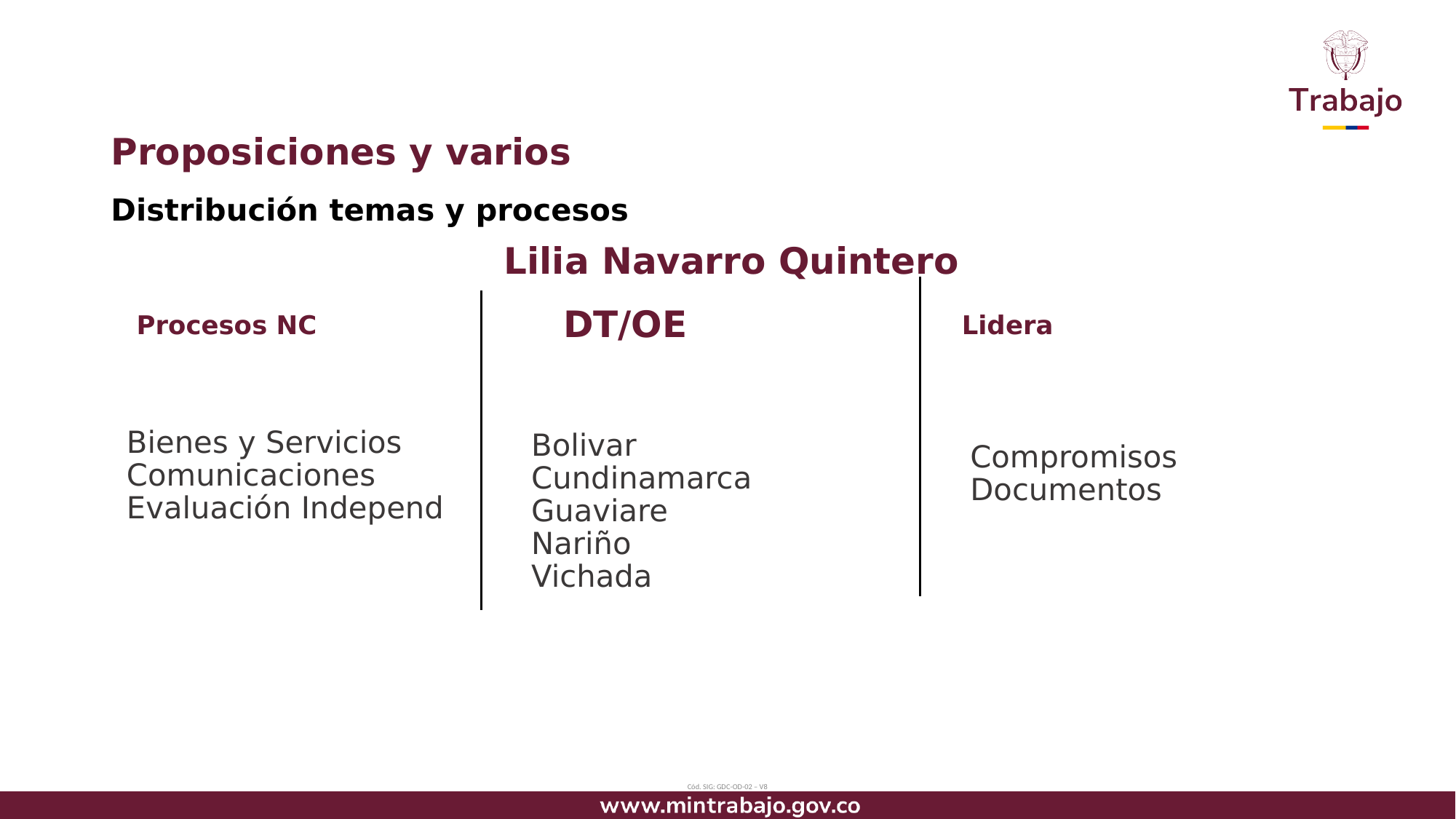

# Proposiciones y varios
Distribución temas y procesos
Lilia Navarro Quintero

Procesos NC

Lidera
DT/OE
Compromisos
Documentos
Bolivar
Cundinamarca
Guaviare
Nariño
Vichada
Bienes y Servicios
Comunicaciones
Evaluación Independ
Cód. SIG: GDC-OD-02 – V8